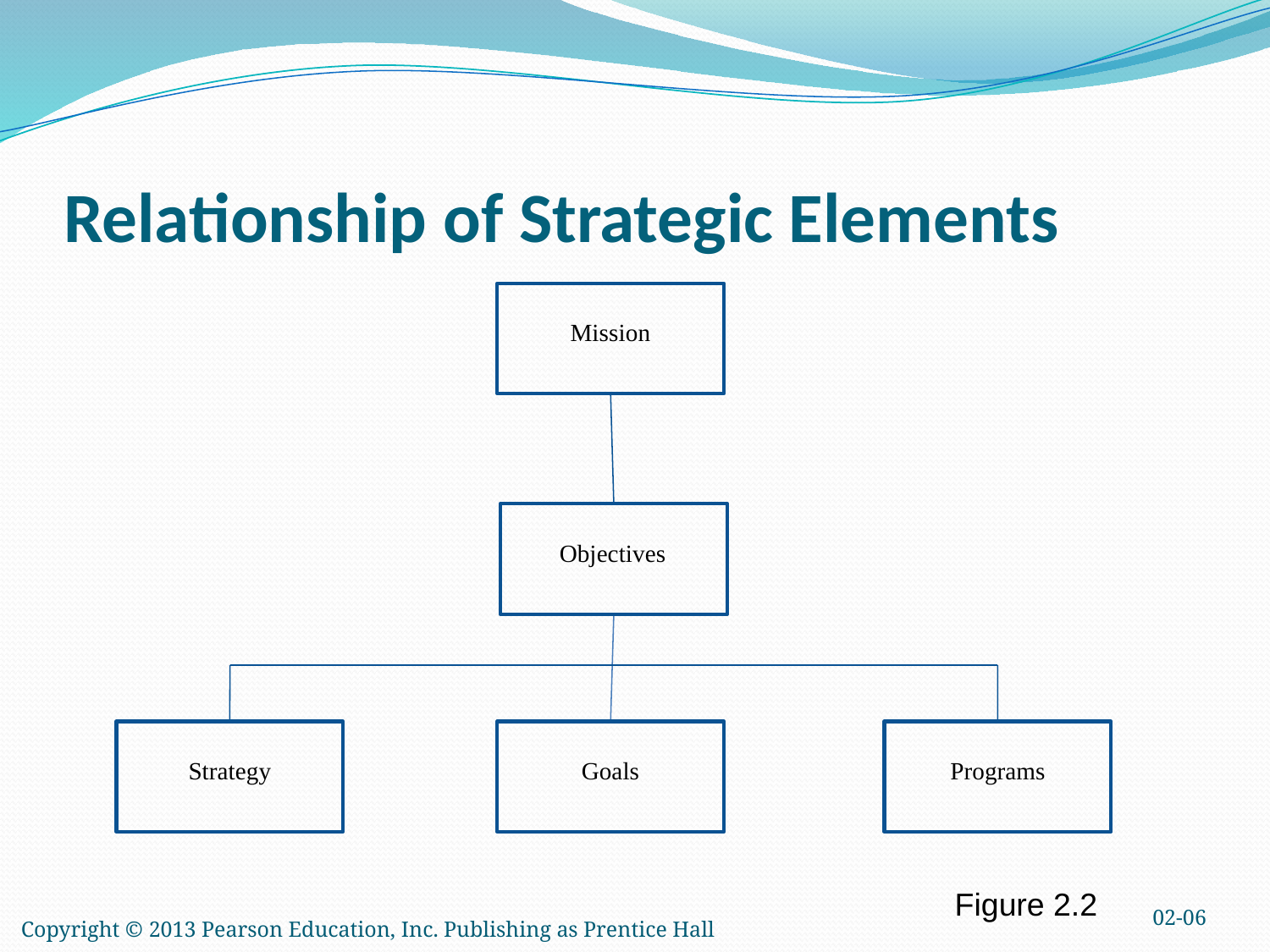

# Relationship of Strategic Elements

Mission

Objectives

Goals

Programs

Strategy
Figure 2.2
02-06